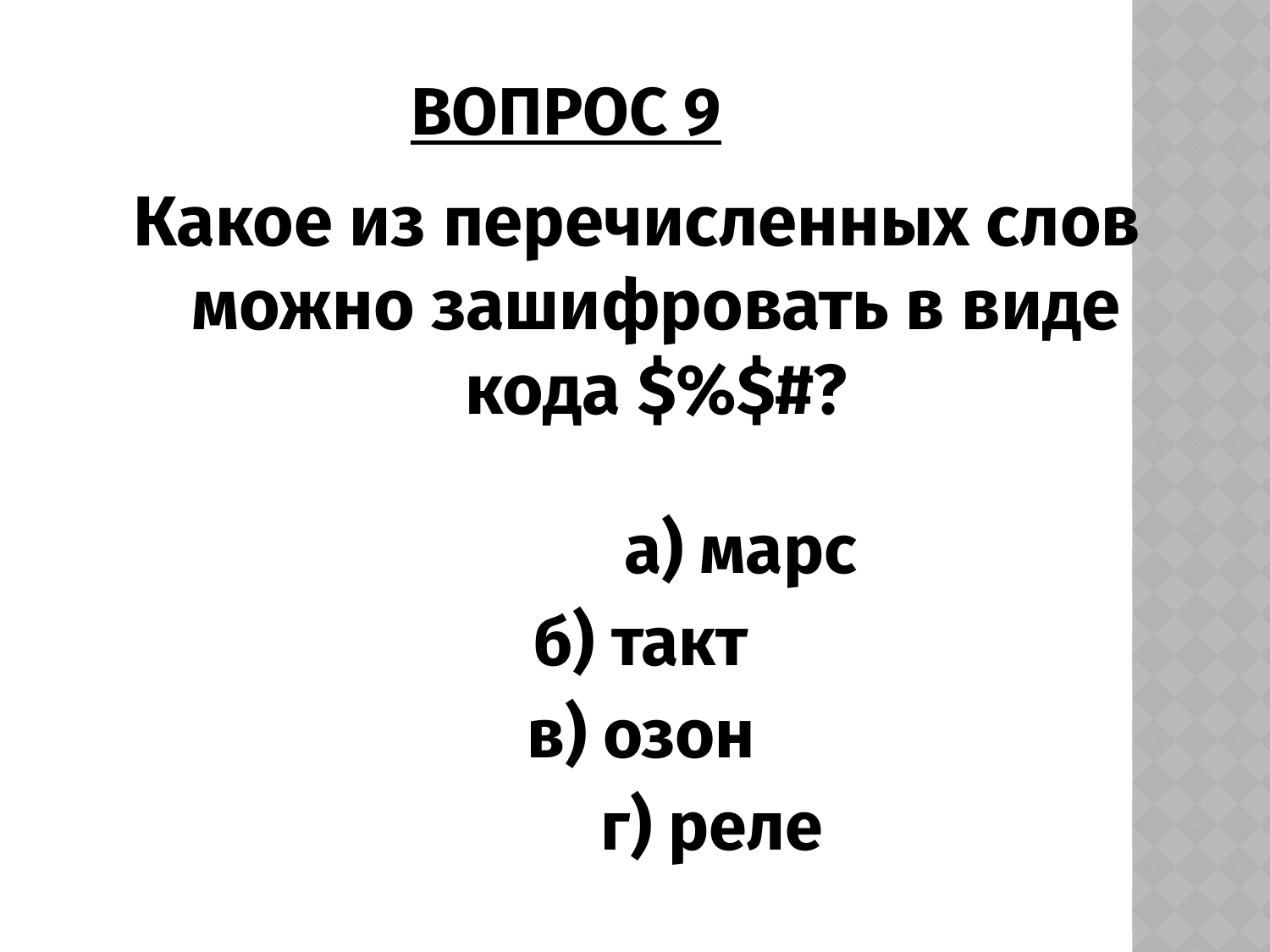

# Вопрос 9
Какое из перечисленных слов можно зашифровать в виде кода $%$#?

                   а) марс
б) такт
в) озон
          г) реле